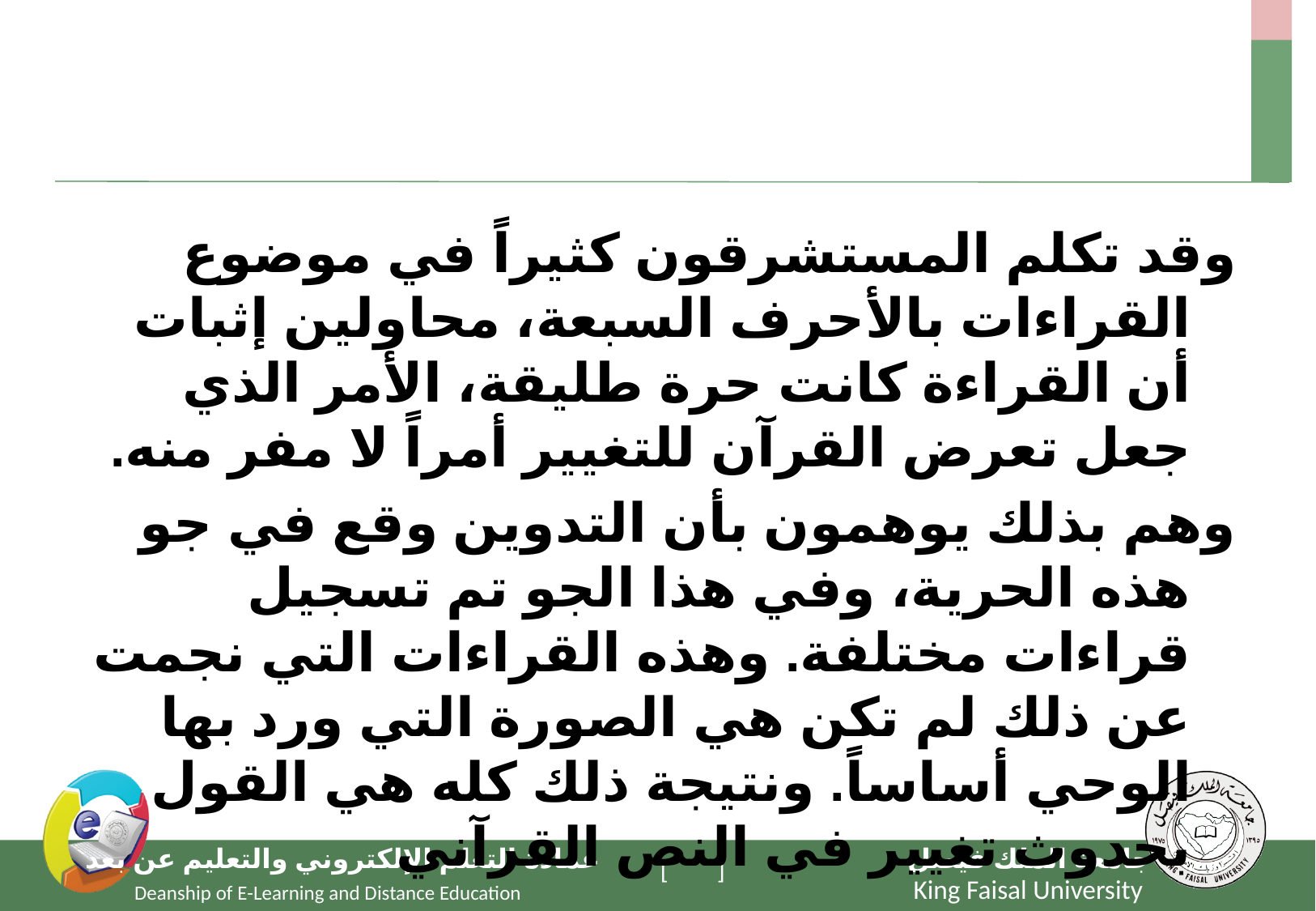

#
وقد تكلم المستشرقون كثيراً في موضوع القراءات بالأحرف السبعة، محاولين إثبات أن القراءة كانت حرة طليقة، الأمر الذي جعل تعرض القرآن للتغيير أمراً لا مفر منه.
وهم بذلك يوهمون بأن التدوين وقع في جو هذه الحرية، وفي هذا الجو تم تسجيل قراءات مختلفة. وهذه القراءات التي نجمت عن ذلك لم تكن هي الصورة التي ورد بها الوحي أساساً. ونتيجة ذلك كله هي القول بحدوث تغيير في النص القرآني